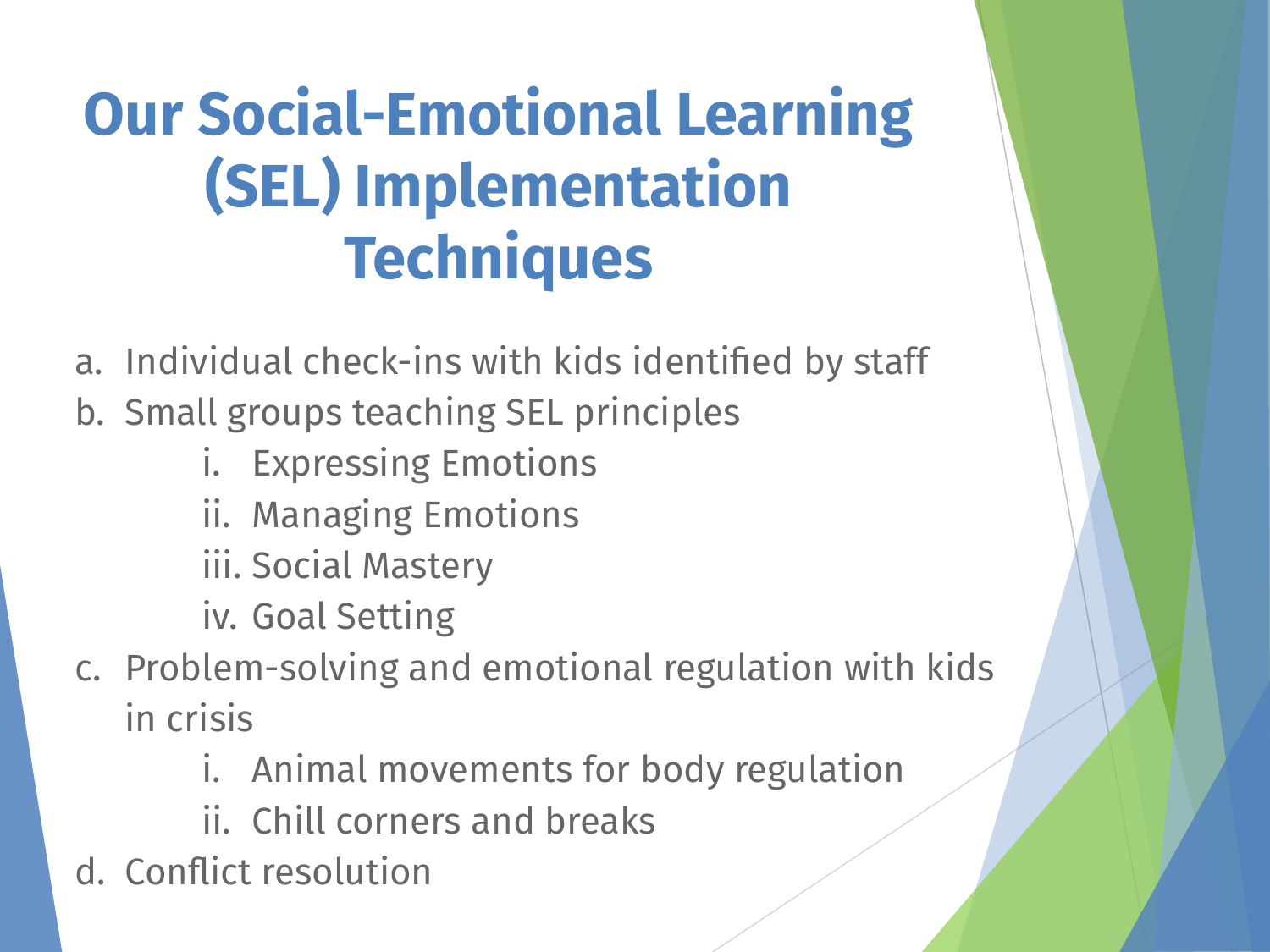

# Our Social-Emotional Learning (SEL) Implementation Techniques
Individual check-ins with kids identified by staff
Small groups teaching SEL principles
Expressing Emotions
Managing Emotions
Social Mastery
Goal Setting
Problem-solving and emotional regulation with kids in crisis
Animal movements for body regulation
Chill corners and breaks
Conflict resolution